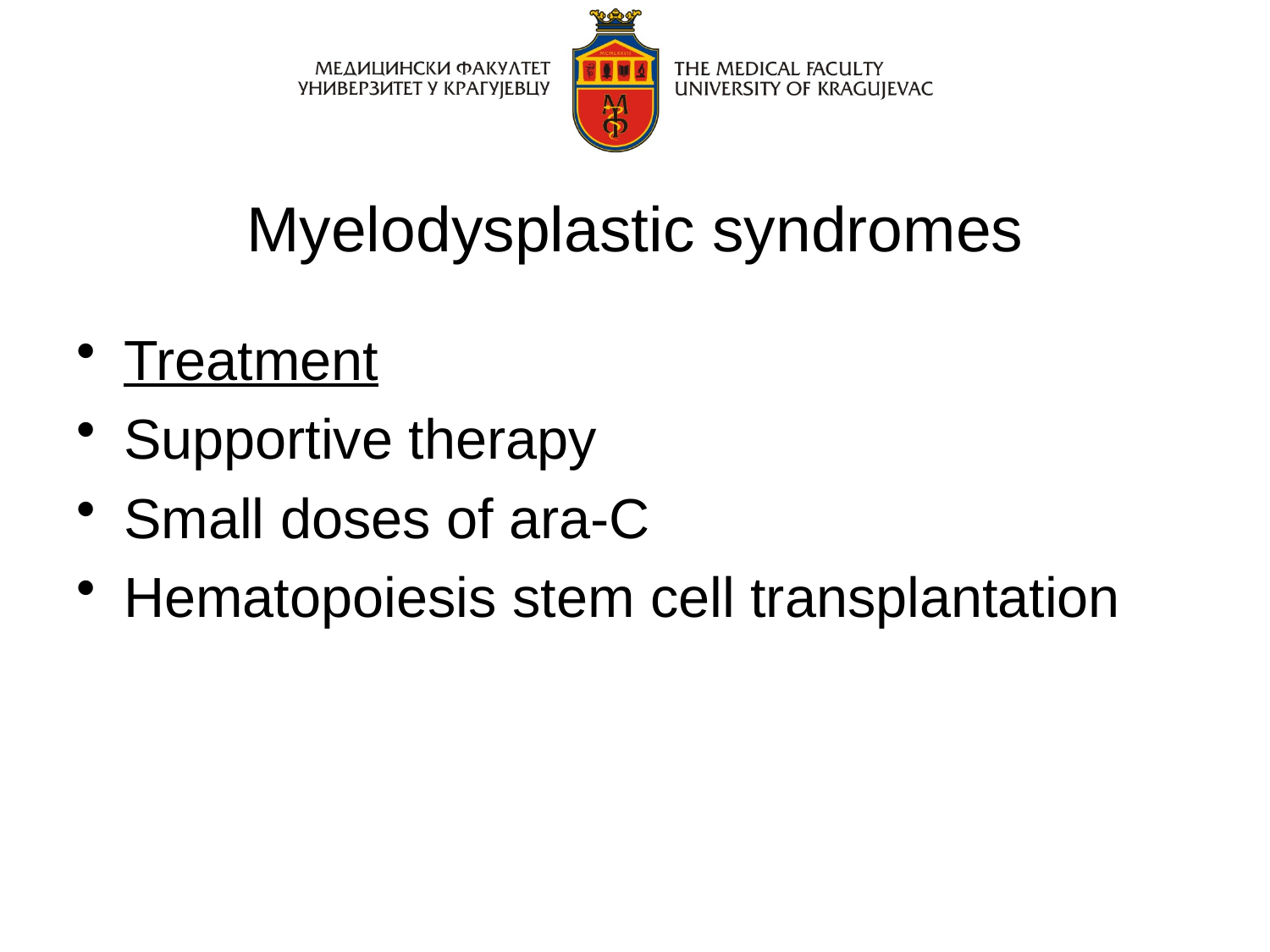

# Myelodysplastic syndromes
Treatment
Supportive therapy
Small doses of ara-C
Hematopoiesis stem cell transplantation